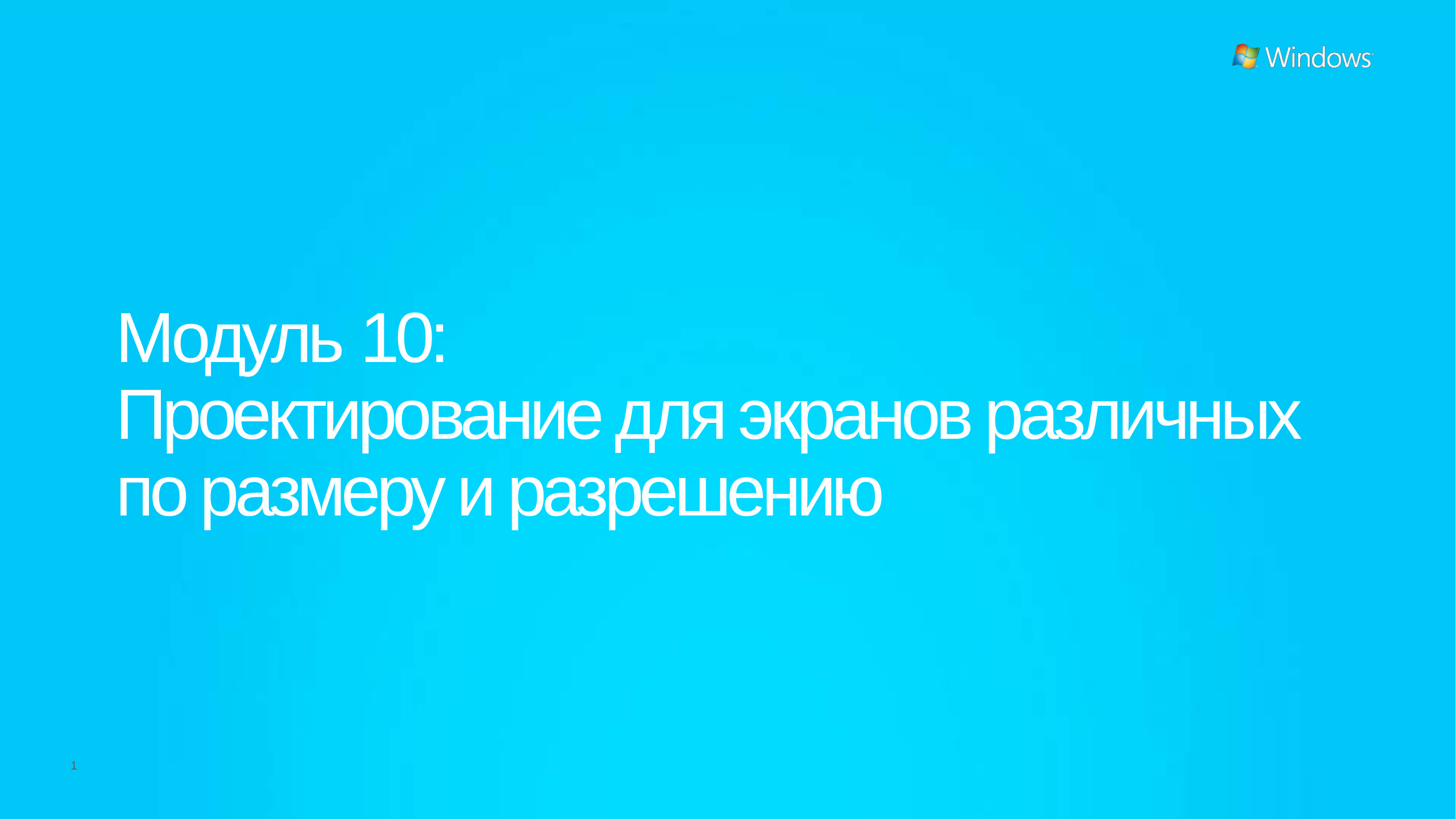

# Модуль 10: Проектирование для экранов различных по размеру и разрешению